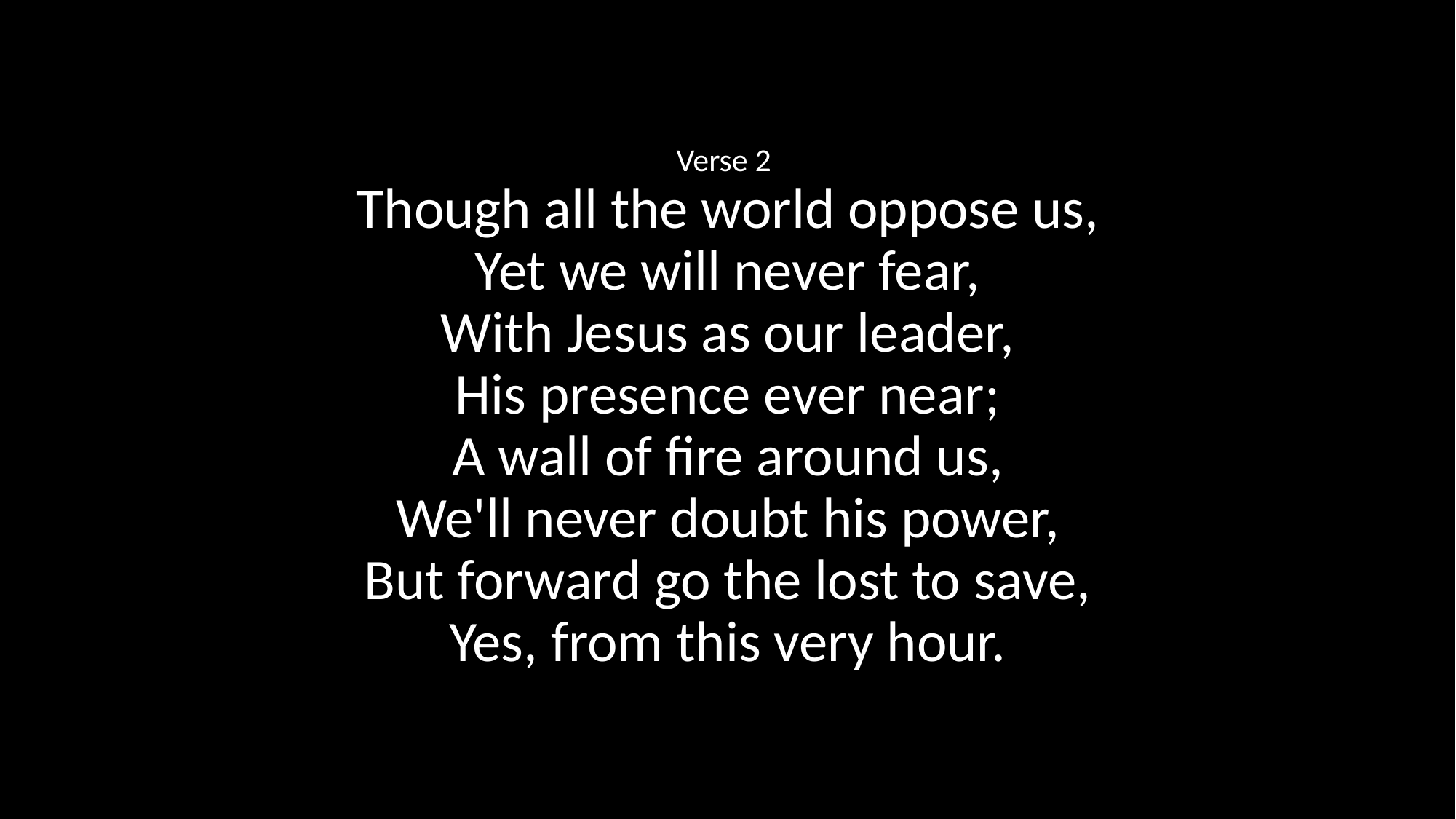

Verse 2
Though all the world oppose us,
Yet we will never fear,
With Jesus as our leader,
His presence ever near;
A wall of fire around us,
We'll never doubt his power,
But forward go the lost to save,
Yes, from this very hour.